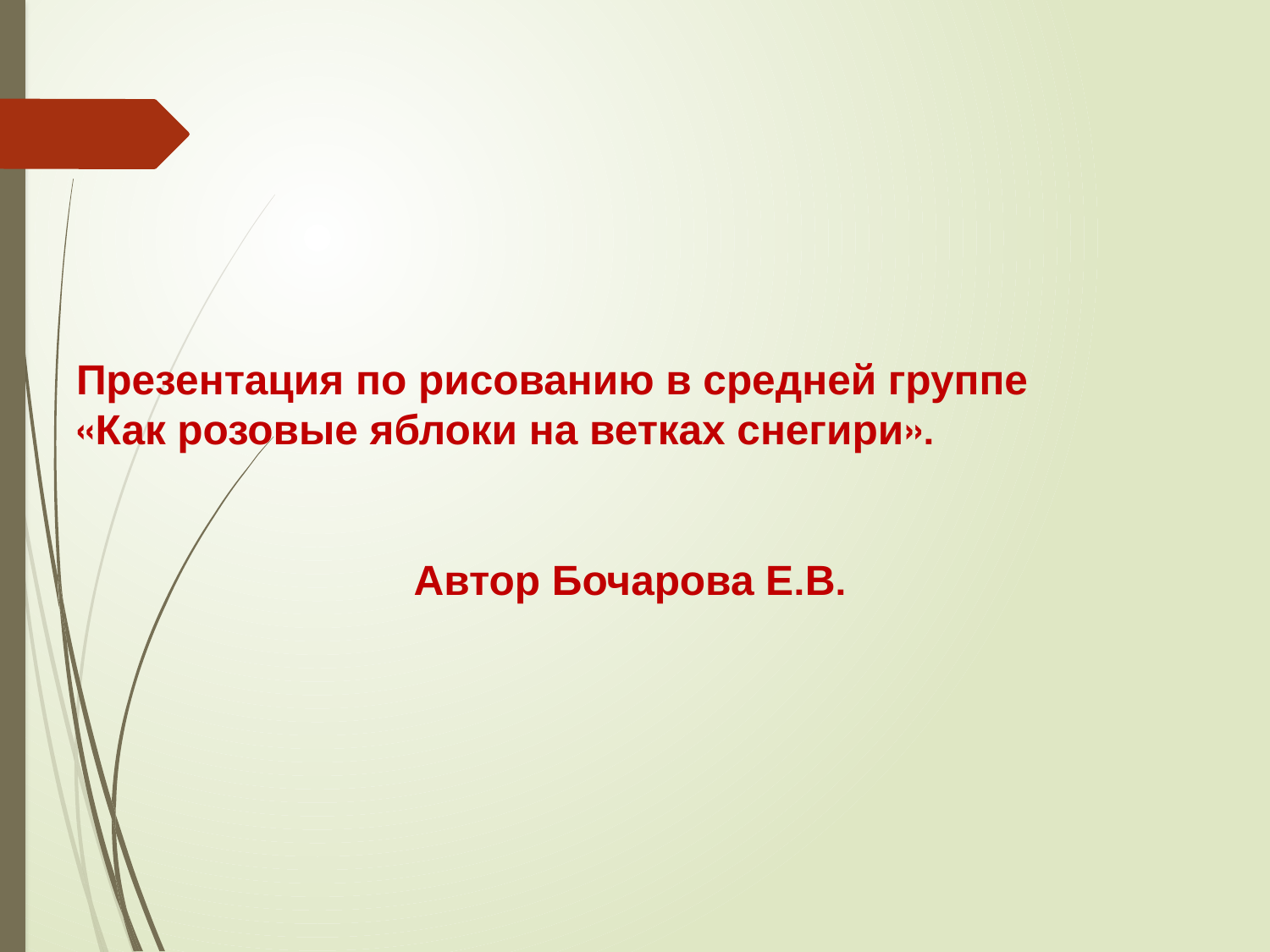

# Презентация по рисованию в средней группе «Как розовые яблоки на ветках снегири». Автор Бочарова Е.В.